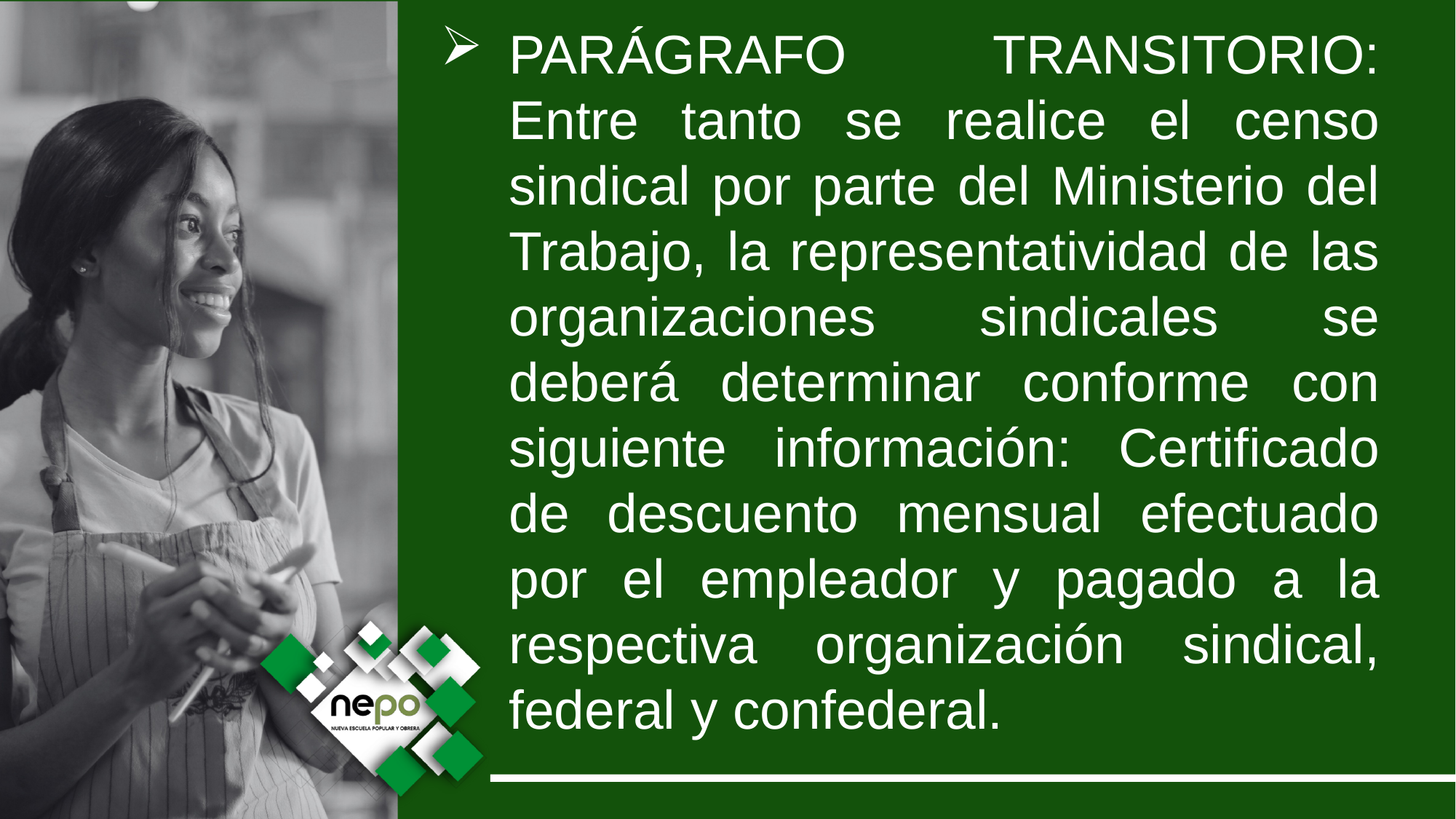

PARÁGRAFO TRANSITORIO: Entre tanto se realice el censo sindical por parte del Ministerio del Trabajo, la representatividad de las organizaciones sindicales se deberá determinar conforme con siguiente información: Certificado de descuento mensual efectuado por el empleador y pagado a la respectiva organización sindical, federal y confederal.